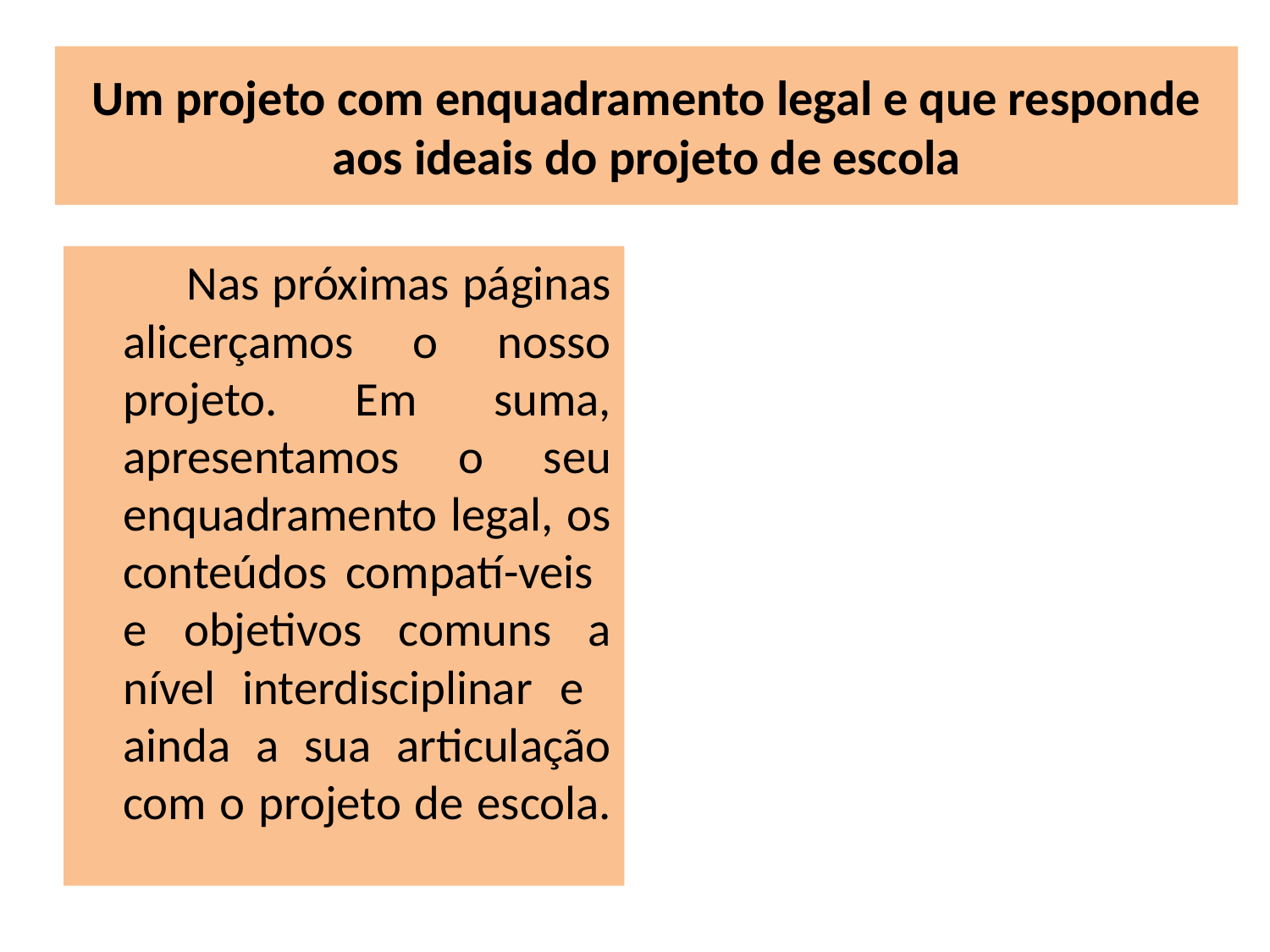

# Um projeto com enquadramento legal e que responde aos ideais do projeto de escola

         Nas próximas páginas alicerçamos o nosso projeto. Em suma, apresentamos o seu enquadramento legal, os conteúdos compatí-veis  e objetivos comuns a nível interdisciplinar e  ainda a sua articulação com o projeto de escola.